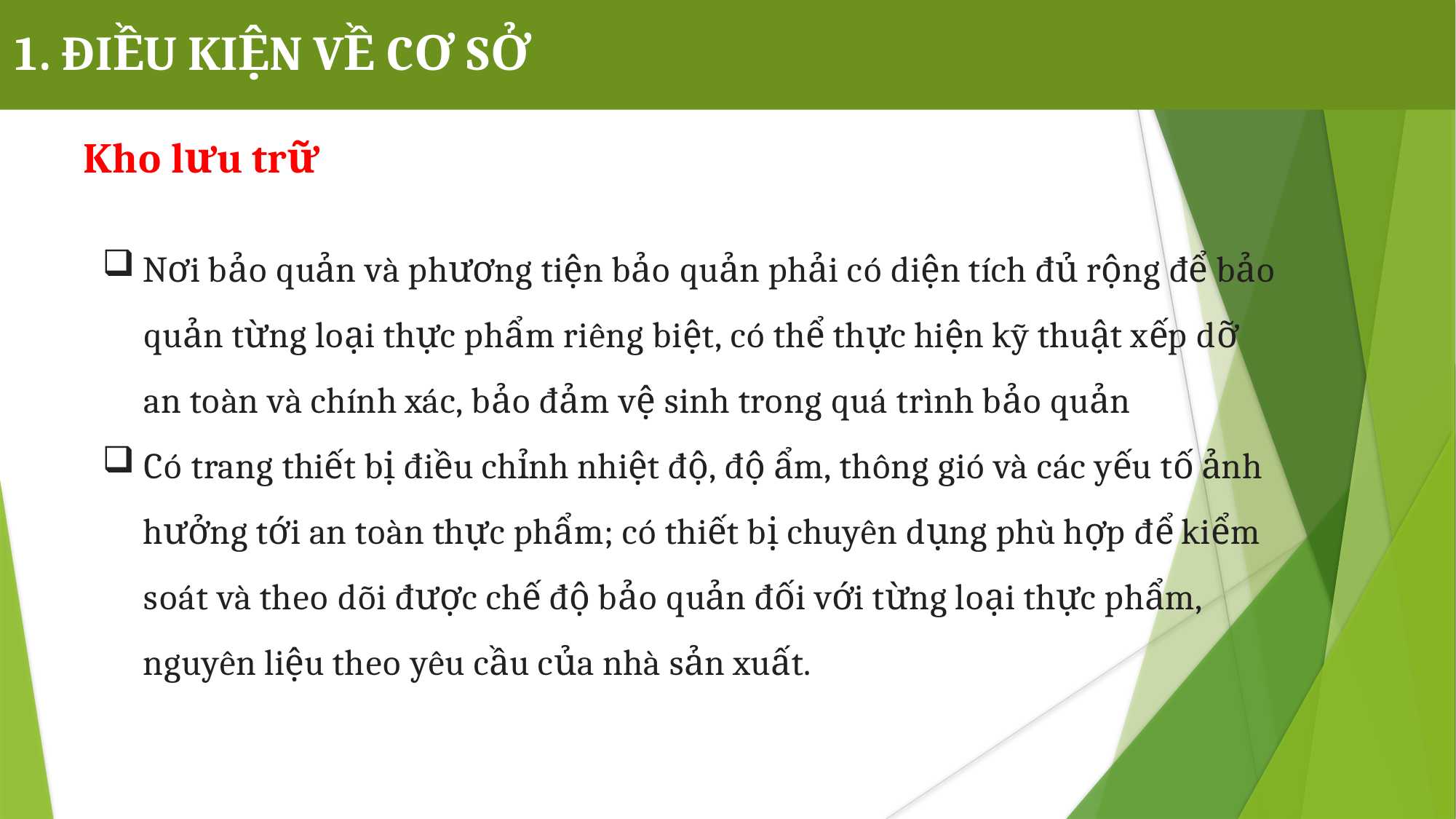

1. ĐIỀU KIỆN VỀ CƠ SỞ
Kho lưu trữ
Nơi bảo quản và phương tiện bảo quản phải có diện tích đủ rộng để bảo quản từng loại thực phẩm riêng biệt, có thể thực hiện kỹ thuật xếp dỡ an toàn và chính xác, bảo đảm vệ sinh trong quá trình bảo quản
Có trang thiết bị điều chỉnh nhiệt độ, độ ẩm, thông gió và các yếu tố ảnh hưởng tới an toàn thực phẩm; có thiết bị chuyên dụng phù hợp để kiểm soát và theo dõi được chế độ bảo quản đối với từng loại thực phẩm, nguyên liệu theo yêu cầu của nhà sản xuất.